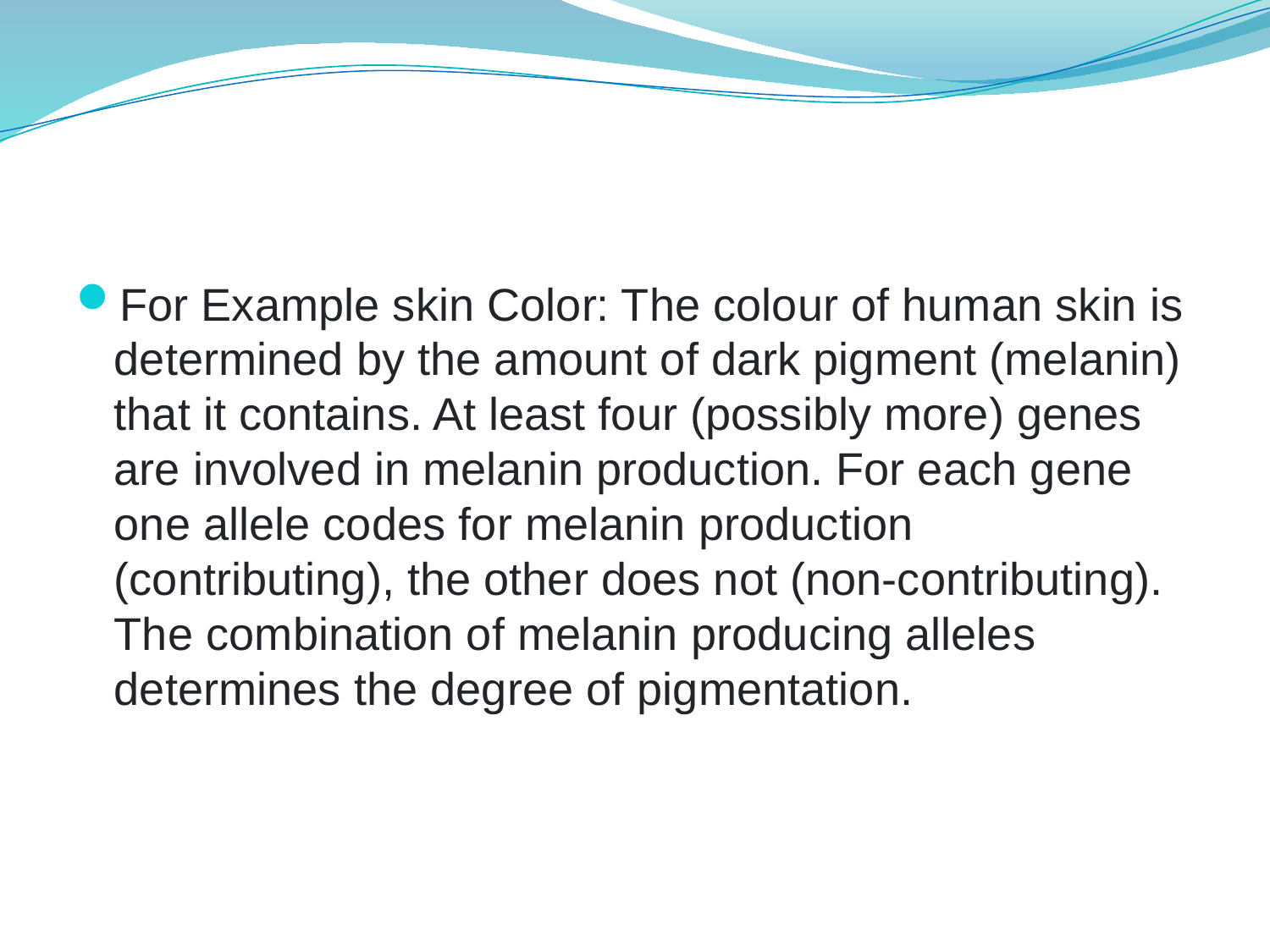

#
For Example skin Color: The colour of human skin is determined by the amount of dark pigment (melanin) that it contains. At least four (possibly more) genes are involved in melanin production. For each gene one allele codes for melanin production (contributing), the other does not (non-contributing). The combination of melanin producing alleles determines the degree of pigmentation.